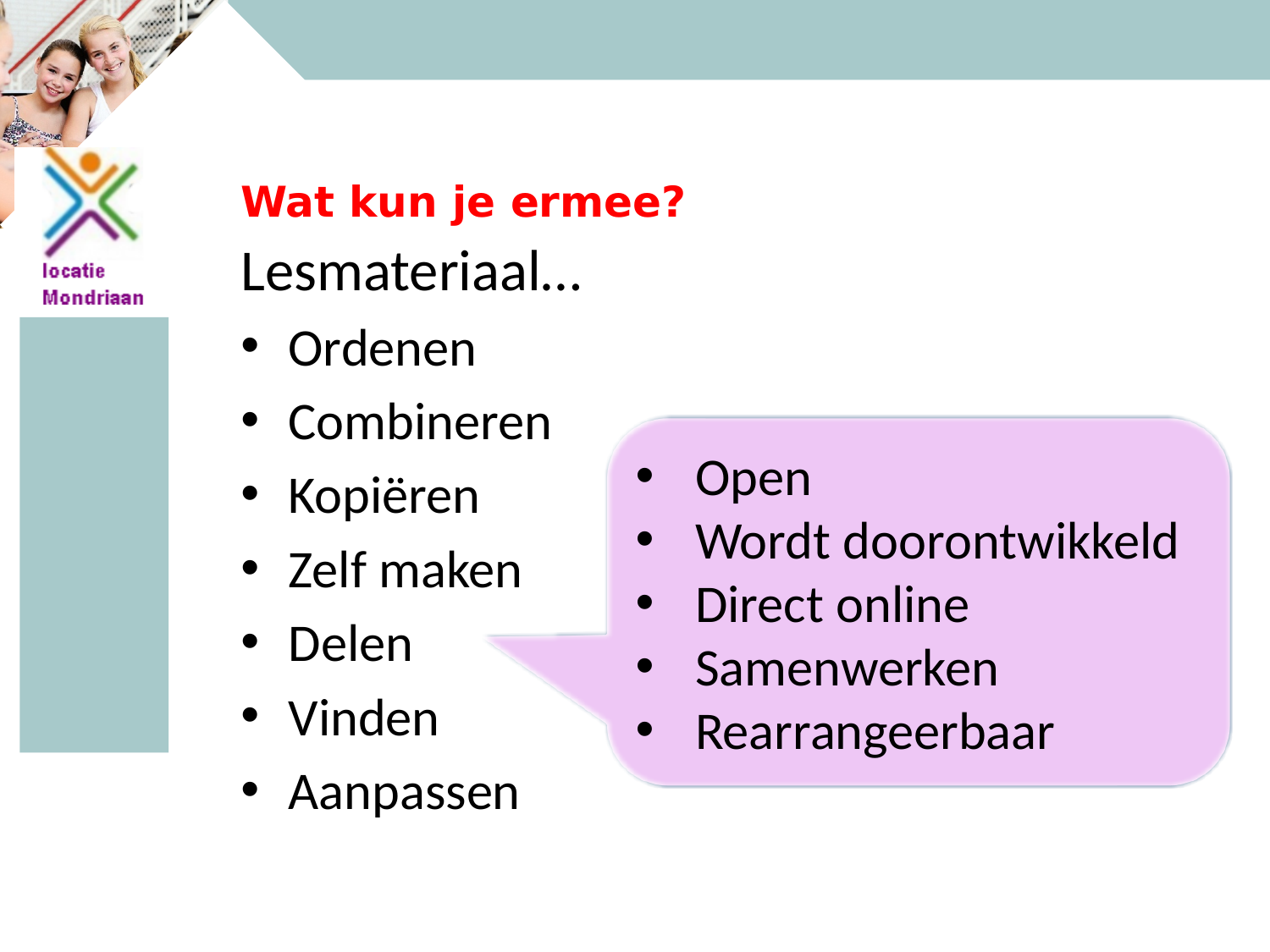

# Wat kun je ermee?
Wat kun je ermee?
Lesmateriaal…
Ordenen
Combineren
Kopiëren
Zelf maken
Delen
Vinden
Aanpassen
Open
Wordt doorontwikkeld
Direct online
Samenwerken
Rearrangeerbaar